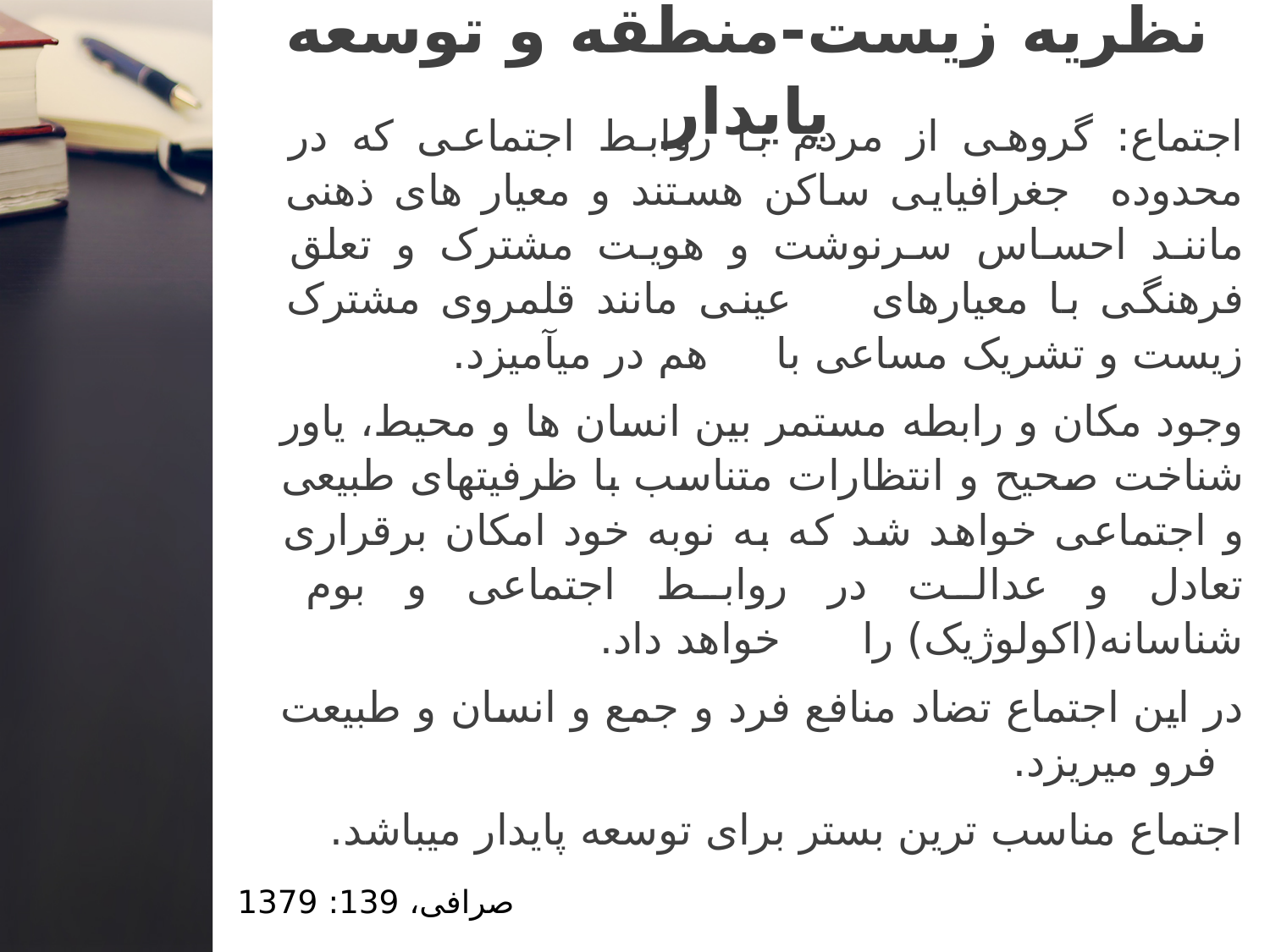

# نظریه زیست-منطقه و توسعه پایدار
اجتماع: گروهی از مردم با روابط اجتماعی که در محدوده  جغرافیایی ساکن هستند و معیار های ذهنی مانند احساس سرنوشت و هویت مشترک و تعلق فرهنگی با معیارهای    عینی مانند قلمروی مشترک زیست و تشریک مساعی با     هم در میآمیزد.
وجود مکان و رابطه مستمر بین انسان ها و محیط، یاور شناخت صحیح و انتظارات متناسب با ظرفیتهای طبیعی و اجتماعی خواهد شد که به نوبه خود امکان برقراری تعادل و عدالت در روابط اجتماعی و بوم شناسانه(اکولوژیک) را      خواهد داد.
در این اجتماع تضاد منافع فرد و جمع و انسان و طبیعت   فرو میریزد.
اجتماع مناسب ترین بستر برای توسعه پایدار میباشد.

صرافی، 139: 1379